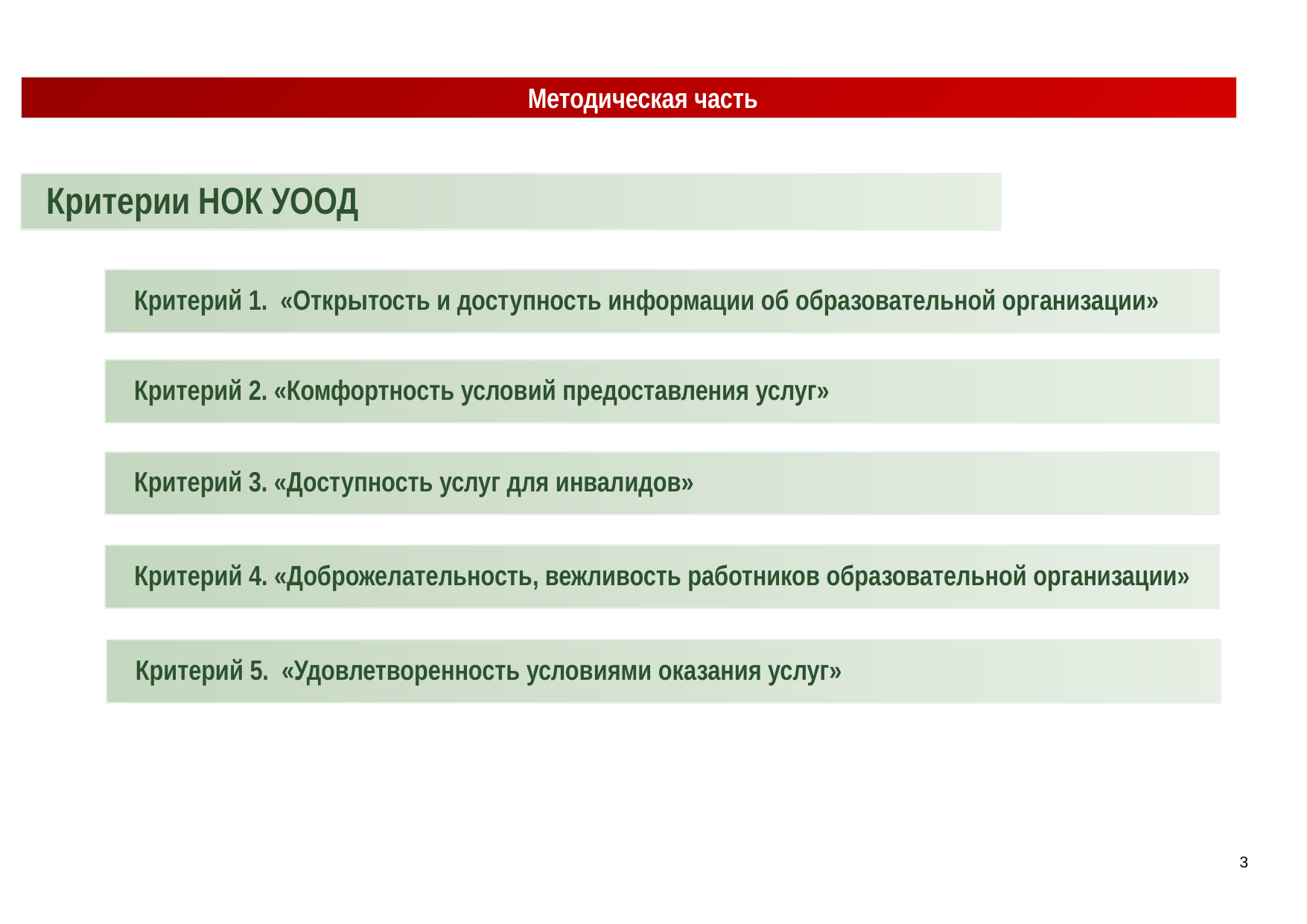

Методическая часть

Критерии НОК УООД

Критерий 1.  «Открытость и доступность информации об образовательной организации»

Критерий 2. «Комфортность условий предоставления услуг»

Критерий 3. «Доступность услуг для инвалидов»

Критерий 4. «Доброжелательность, вежливость работников образовательной организации»

Критерий 5.  «Удовлетворенность условиями оказания услуг»
3